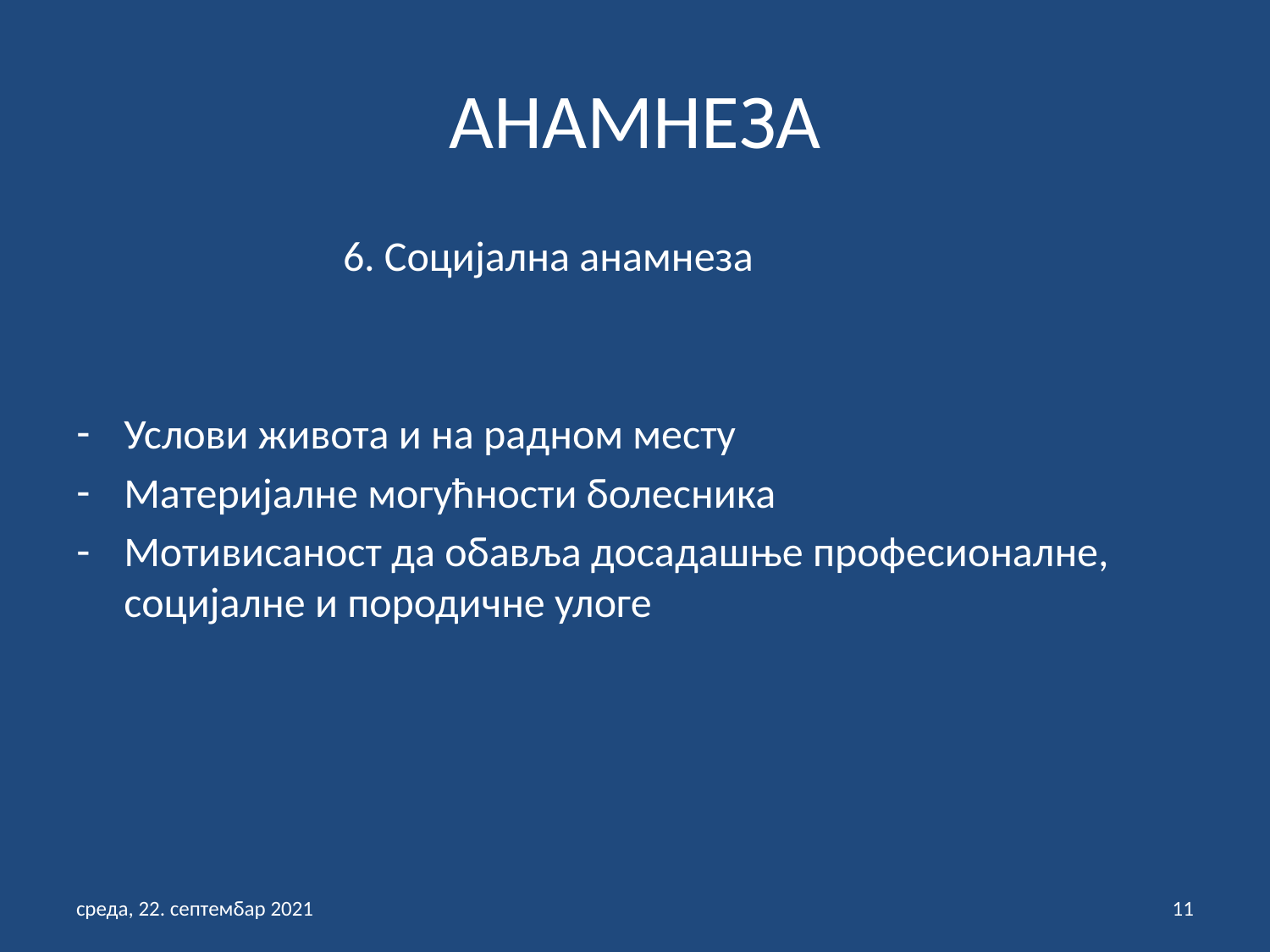

# АНАМНЕЗА
                            6. Социјална анамнеза

Услови живота и на радном месту
Материјалне могућности болесника
Мотивисаност да обавља досадашње професионалне, социјалне и породичне улоге
среда, 22. септембар 2021
11